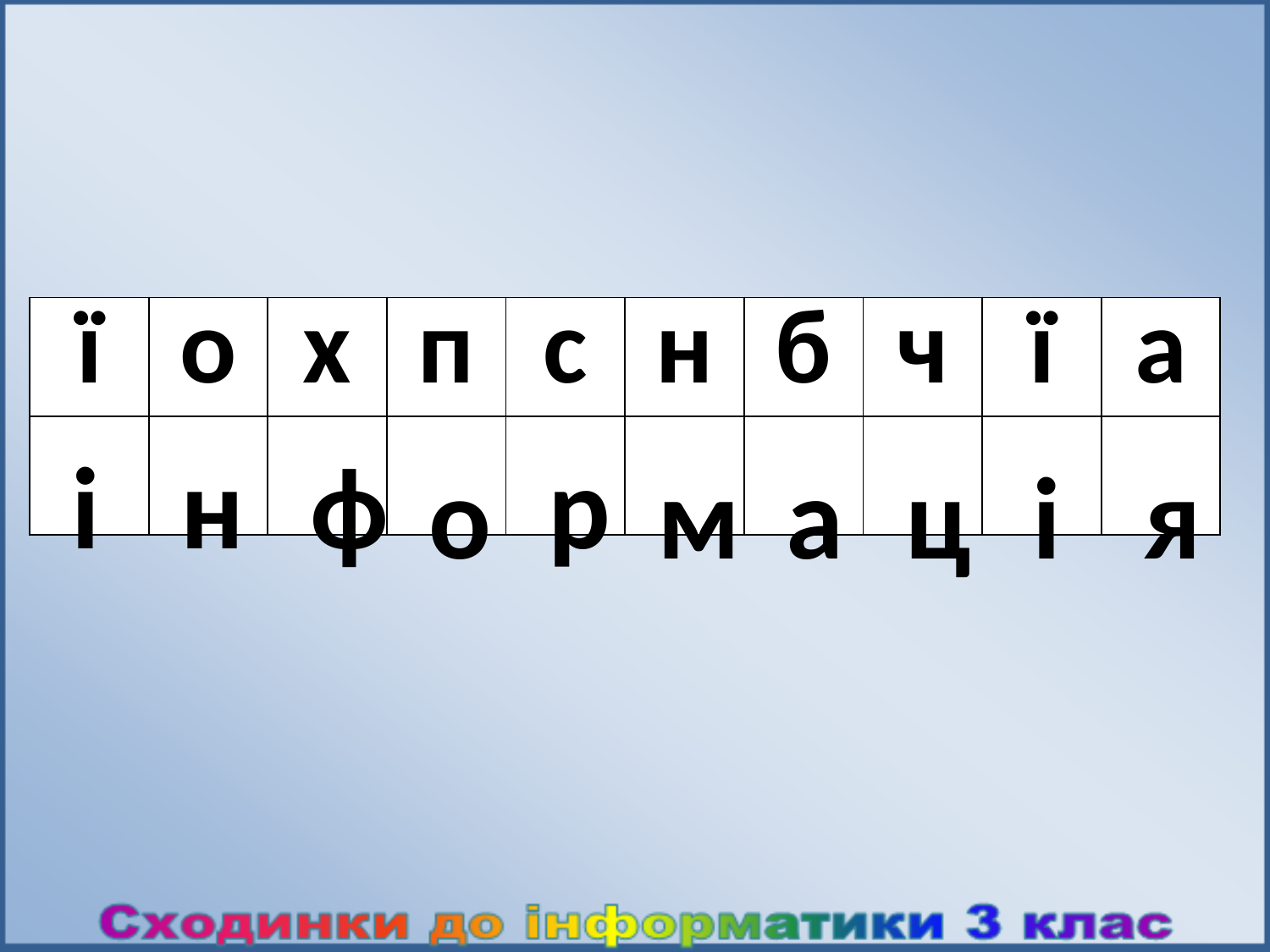

#
| ї | о | х | п | с | н | б | ч | ї | а |
| --- | --- | --- | --- | --- | --- | --- | --- | --- | --- |
|  |  |  |  |  |  |  |  |  |  |
і
н
ф
р
о
м
а
ц
і
я